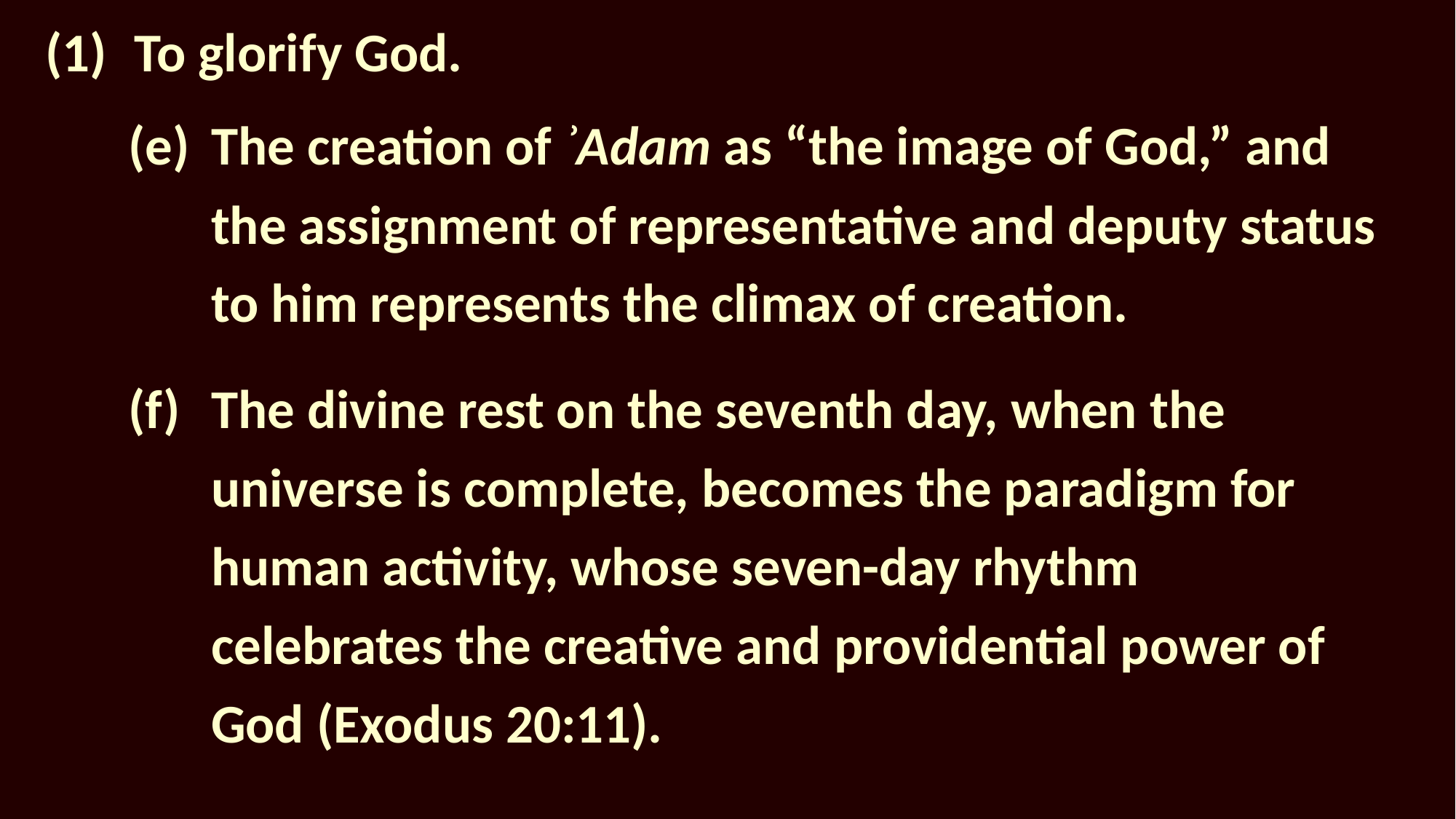

# (1)	To glorify God.
(e)	The creation of ʾAdam as “the image of God,” and the assignment of representative and deputy status to him represents the climax of creation.
(f)	The divine rest on the seventh day, when the universe is complete, becomes the paradigm for human activity, whose seven-day rhythm celebrates the creative and providential power of God (Exodus 20:11).